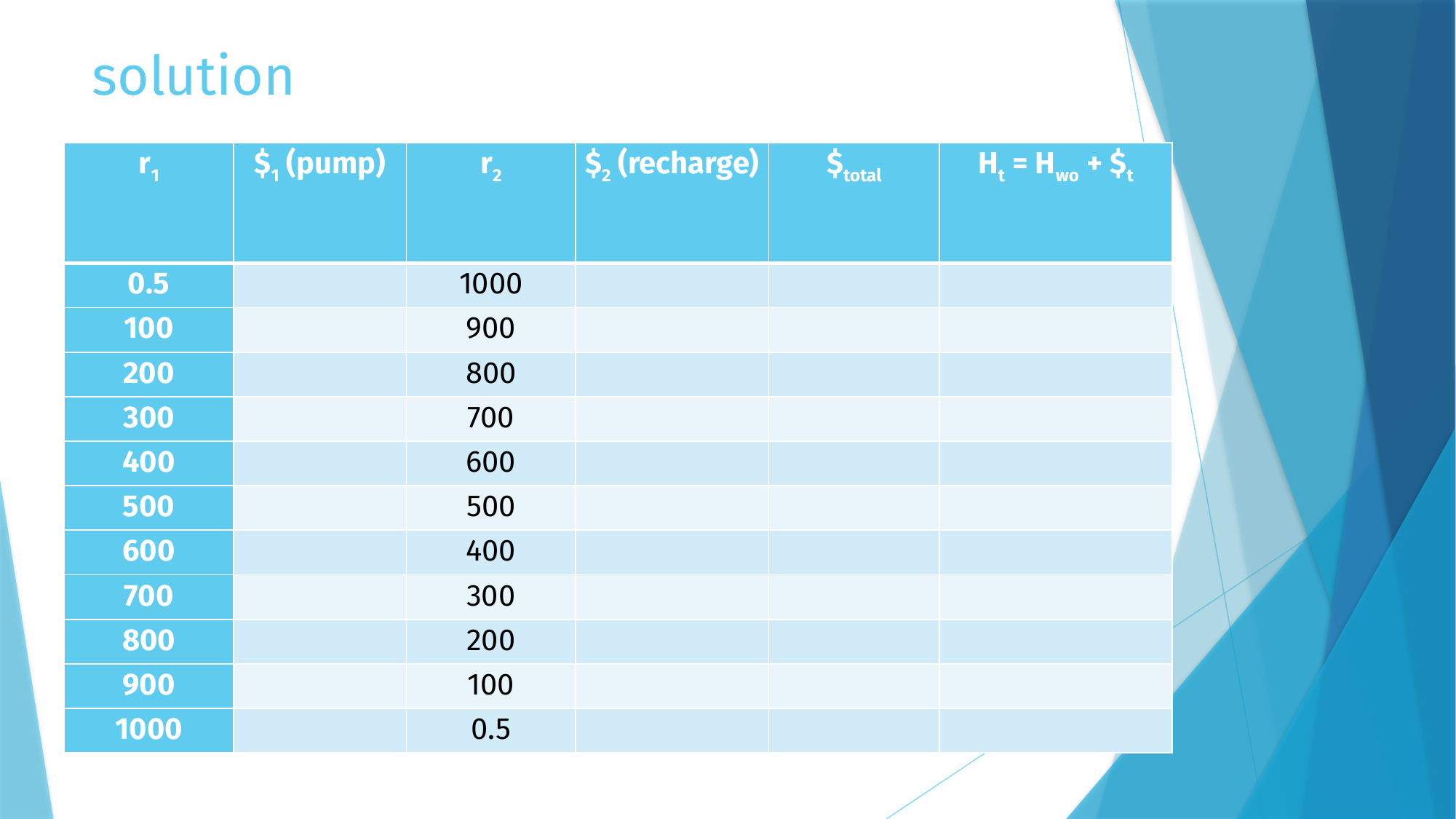

# solution
| r1 | $1 (pump) | r2 | $2 (recharge) | $total | Ht = Hwo + $t |
| --- | --- | --- | --- | --- | --- |
| 0.5 |  | 1000 |  |  |  |
| 100 |  | 900 |  |  |  |
| 200 |  | 800 |  |  |  |
| 300 |  | 700 |  |  |  |
| 400 |  | 600 |  |  |  |
| 500 |  | 500 |  |  |  |
| 600 |  | 400 |  |  |  |
| 700 |  | 300 |  |  |  |
| 800 |  | 200 |  |  |  |
| 900 |  | 100 |  |  |  |
| 1000 |  | 0.5 |  |  |  |